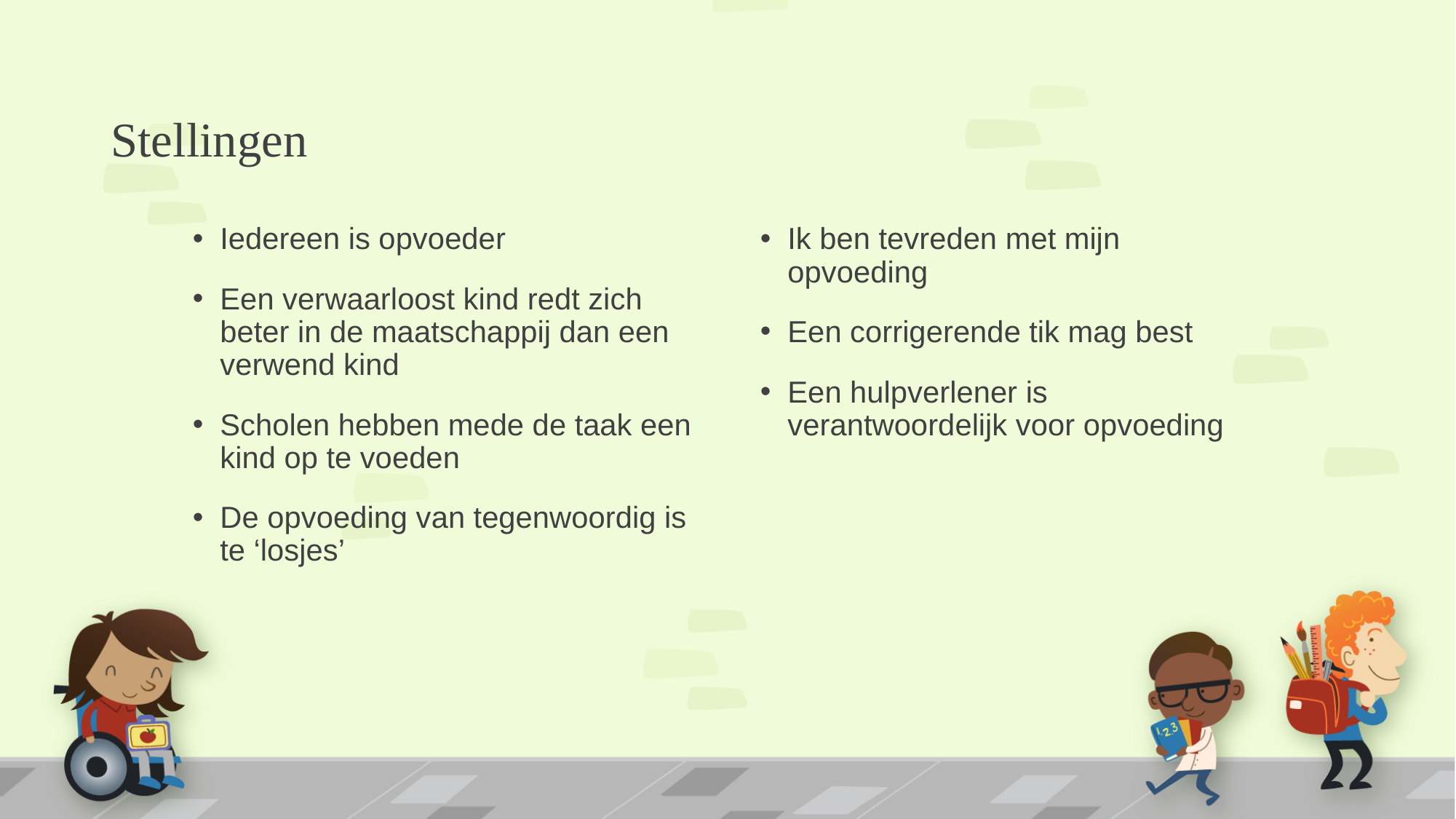

# Stellingen
Iedereen is opvoeder
Een verwaarloost kind redt zich beter in de maatschappij dan een verwend kind
Scholen hebben mede de taak een kind op te voeden
De opvoeding van tegenwoordig is te ‘losjes’
Ik ben tevreden met mijn opvoeding
Een corrigerende tik mag best
Een hulpverlener is verantwoordelijk voor opvoeding